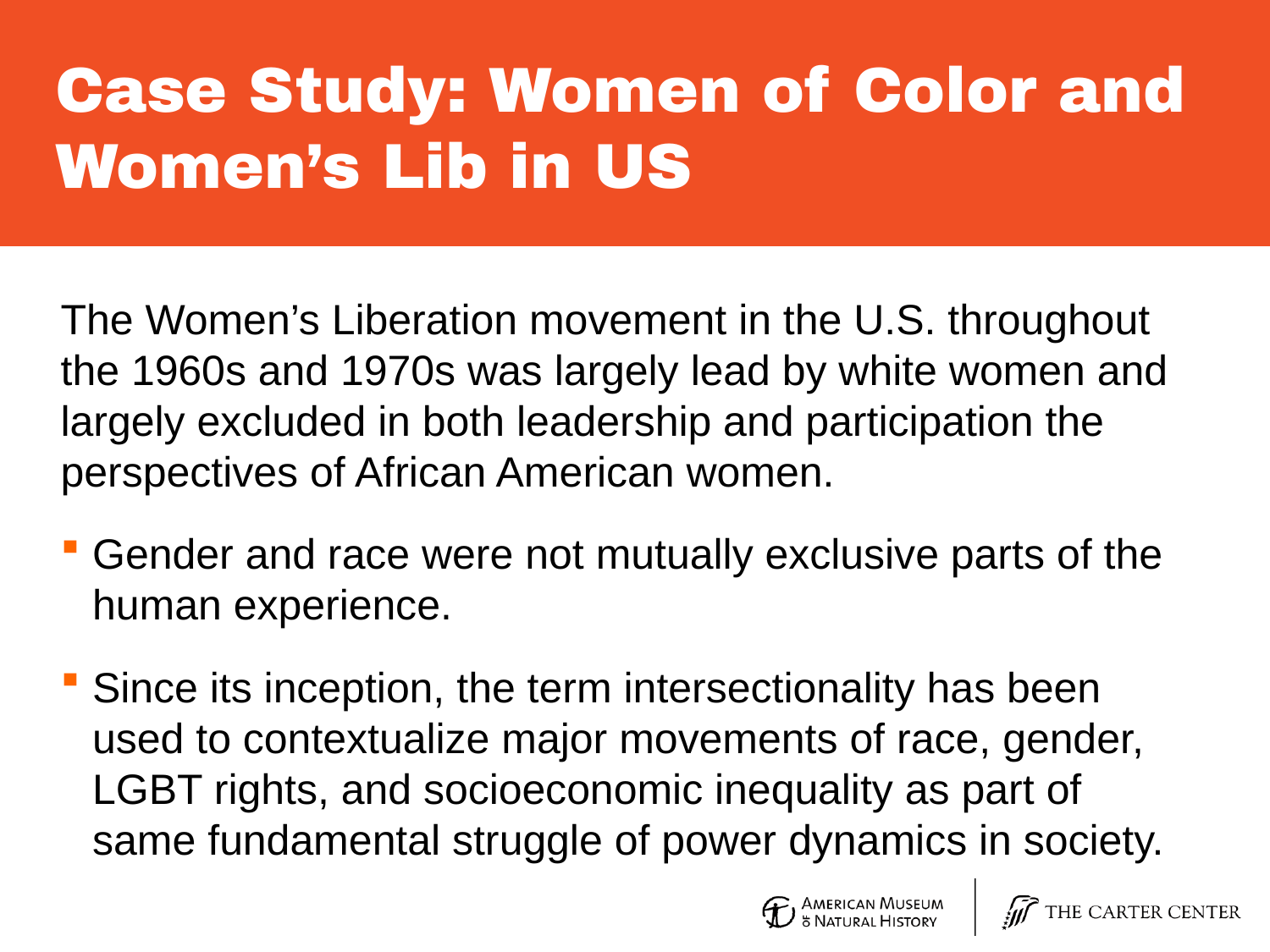

# Case Study: Women of Color and  Women’s Lib in US
The Women’s Liberation movement in the U.S. throughout the 1960s and 1970s was largely lead by white women and largely excluded in both leadership and participation the perspectives of African American women.
Gender and race were not mutually exclusive parts of the human experience.
Since its inception, the term intersectionality has been used to contextualize major movements of race, gender, LGBT rights, and socioeconomic inequality as part of same fundamental struggle of power dynamics in society.